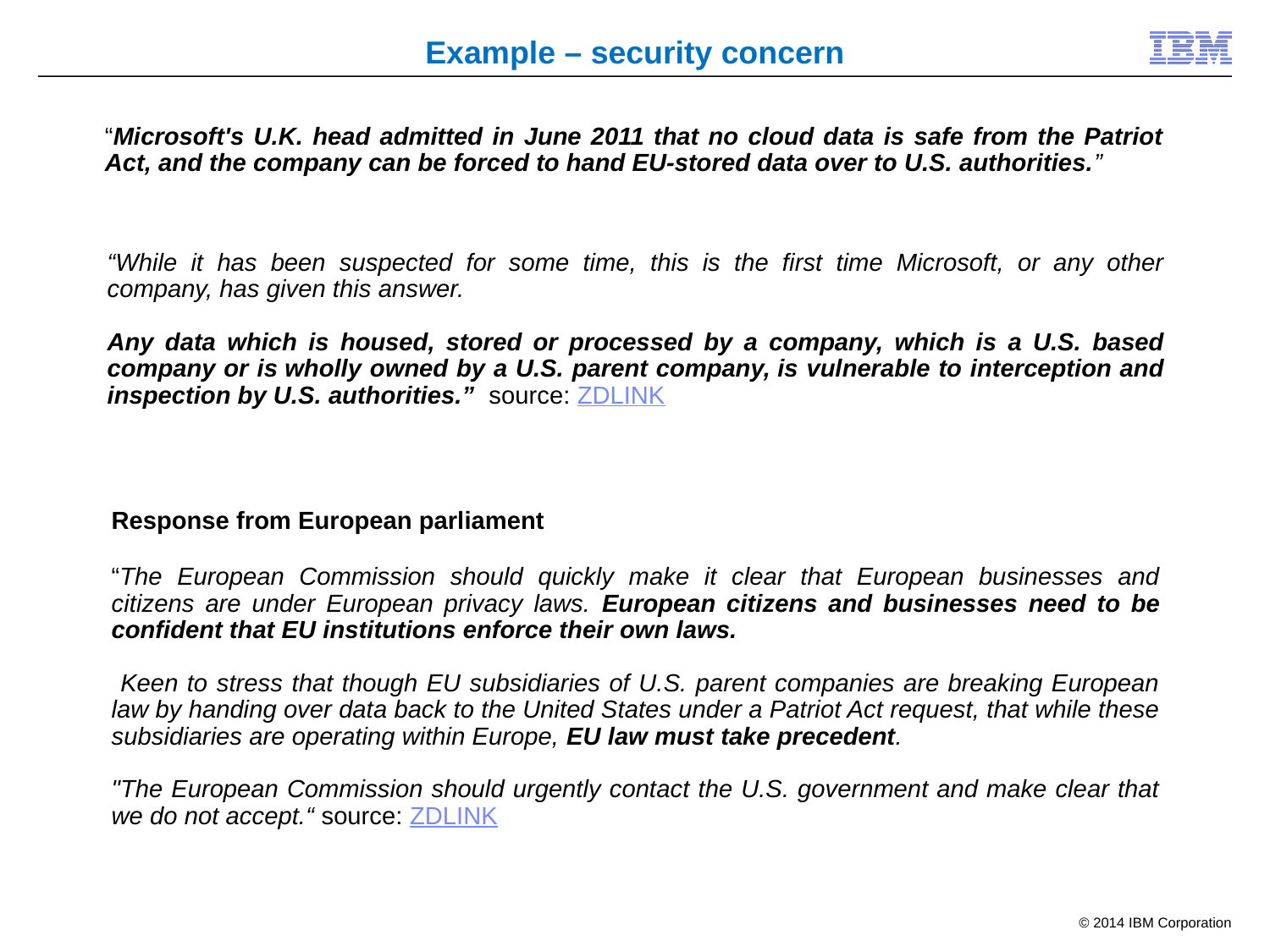

Example – security concern
“Microsoft's U.K. head admitted in June 2011 that no cloud data is safe from the Patriot Act, and the company can be forced to hand EU-stored data over to U.S. authorities.”
“While it has been suspected for some time, this is the first time Microsoft, or any other company, has given this answer.

Any data which is housed, stored or processed by a company, which is a U.S. based company or is wholly owned by a U.S. parent company, is vulnerable to interception and inspection by U.S. authorities.”  source: ZDLINK

Response from European parliament

“The European Commission should quickly make it clear that European businesses and citizens are under European privacy laws. European citizens and businesses need to be confident that EU institutions enforce their own laws.

 Keen to stress that though EU subsidiaries of U.S. parent companies are breaking European law by handing over data back to the United States under a Patriot Act request, that while these subsidiaries are operating within Europe, EU law must take precedent.

"The European Commission should urgently contact the U.S. government and make clear that we do not accept.“ source: ZDLINK